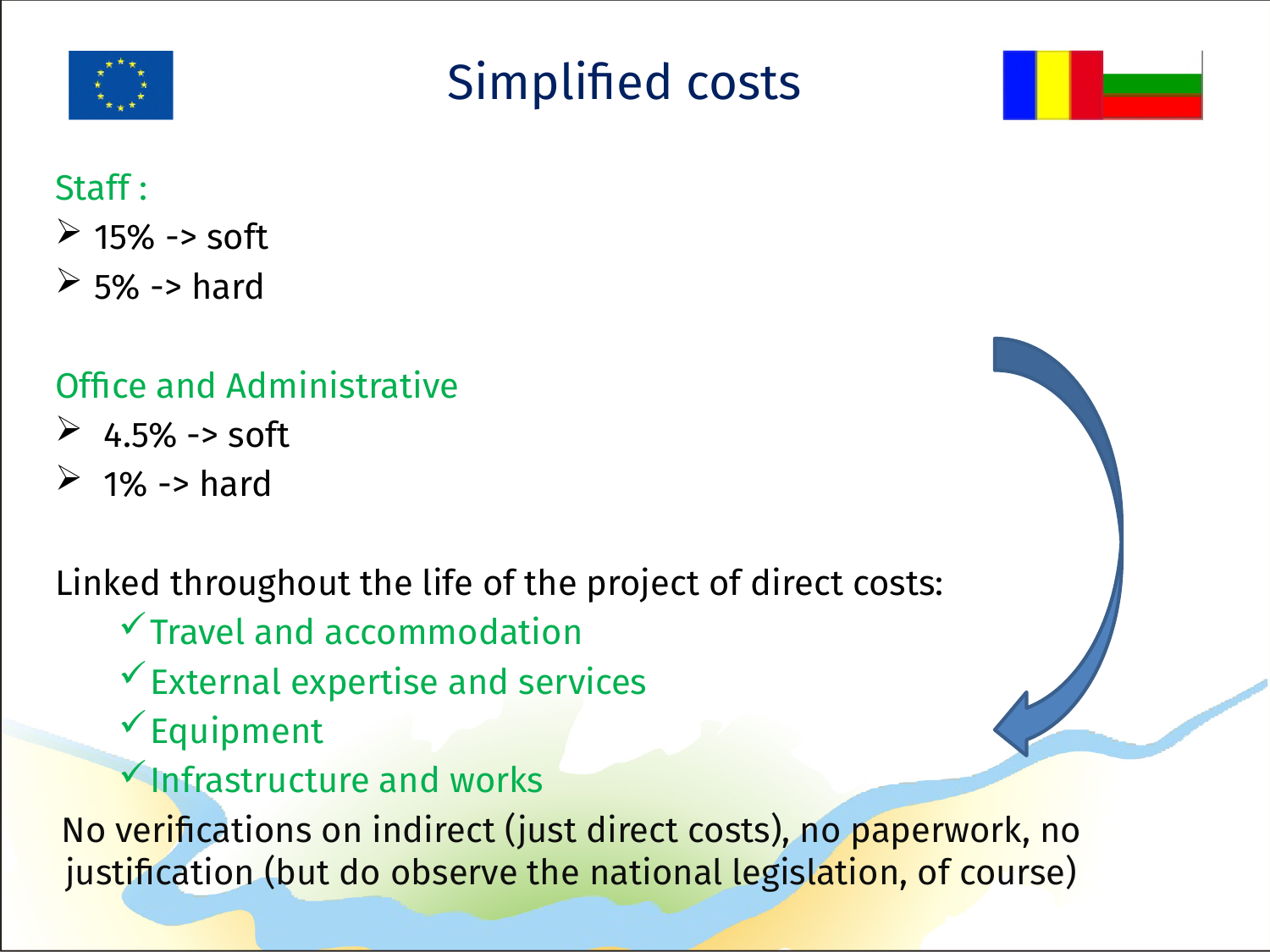

# Simplified costs
Staff :
15% -> soft
5% -> hard

Office and Administrative
 4.5% -> soft
 1% -> hard

Linked throughout the life of the project of direct costs:
Travel and accommodation
External expertise and services
Equipment
Infrastructure and works
No verifications on indirect (just direct costs), no paperwork, no justification (but do observe the national legislation, of course)